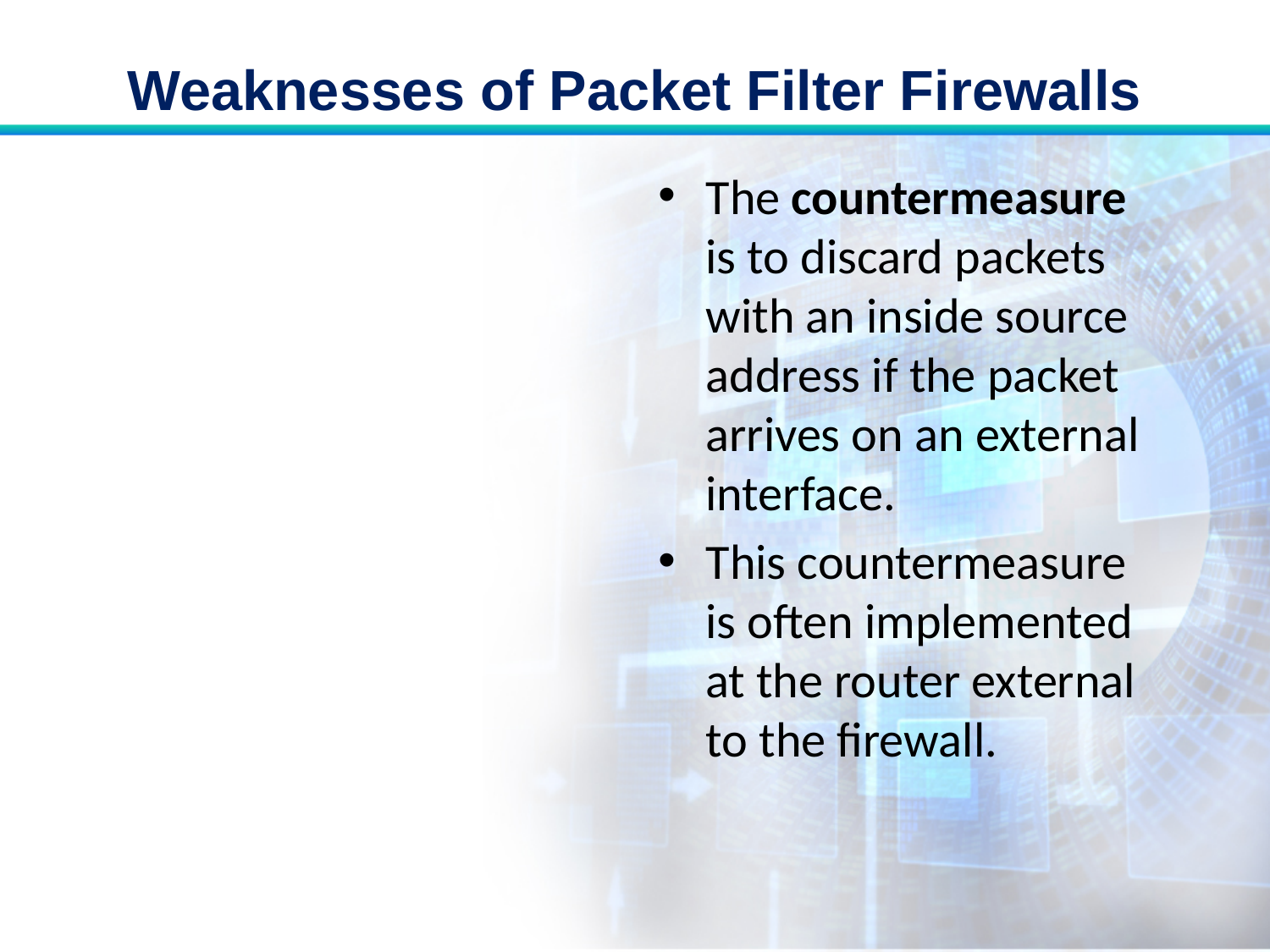

# Weaknesses of Packet Filter Firewalls
The countermeasure is to discard packets with an inside source address if the packet arrives on an external interface.
This countermeasure is often implemented at the router external to the firewall.